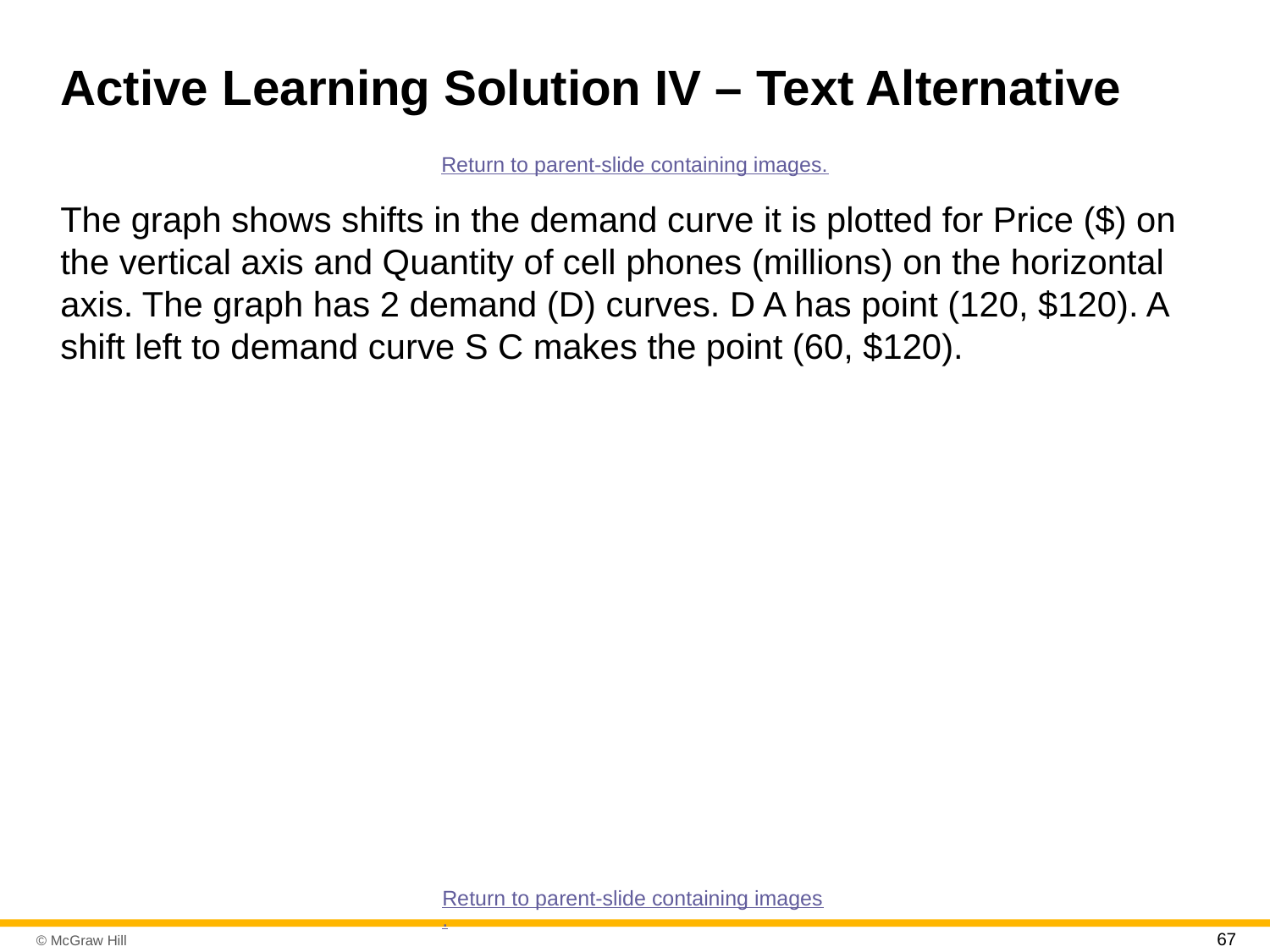

# Active Learning Solution IV – Text Alternative
Return to parent-slide containing images.
The graph shows shifts in the demand curve it is plotted for Price ($) on the vertical axis and Quantity of cell phones (millions) on the horizontal axis. The graph has 2 demand (D) curves. D A has point (120, $120). A shift left to demand curve S C makes the point (60, $120).
Return to parent-slide containing images.